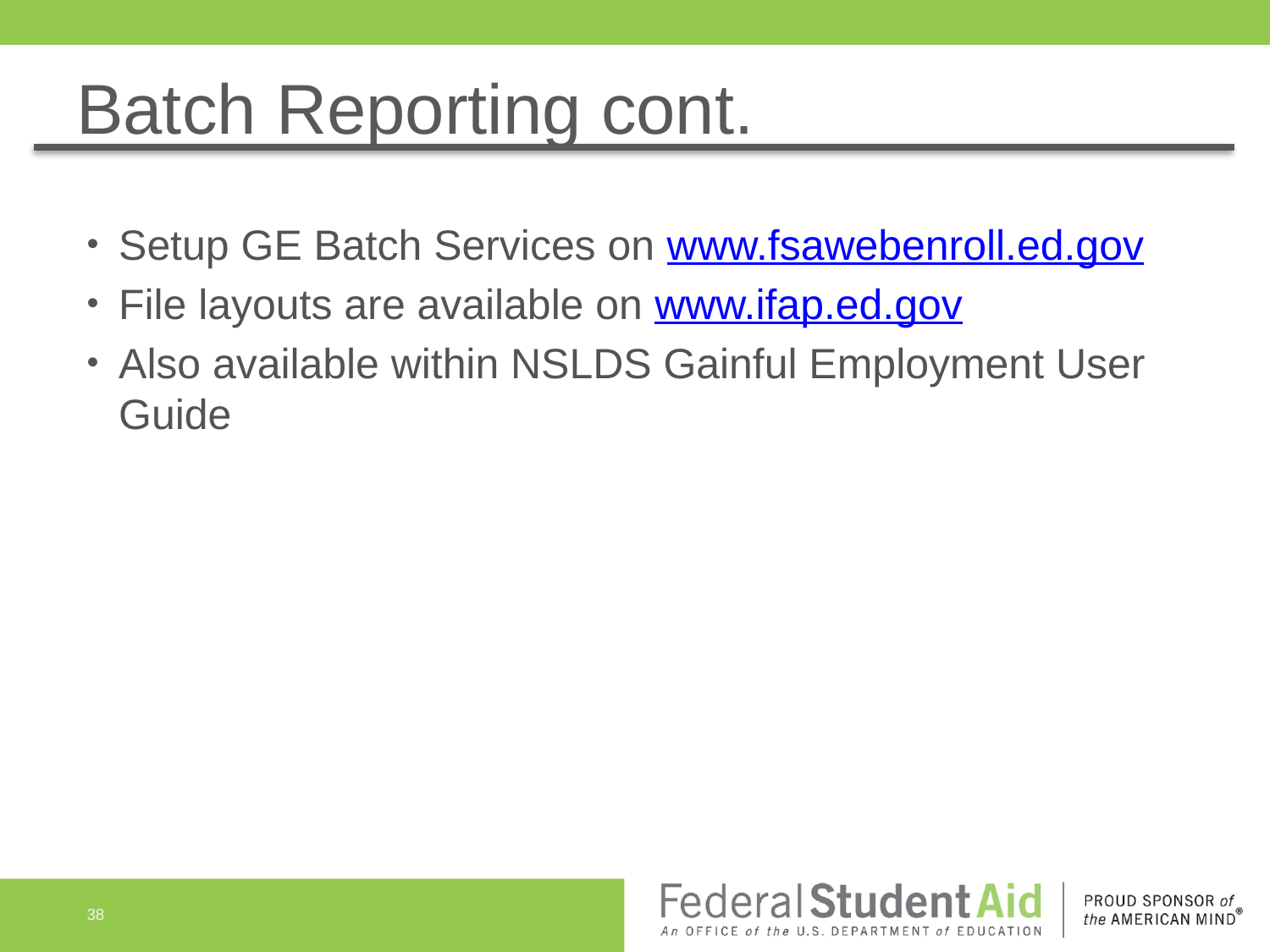

# Batch Reporting cont.
Setup GE Batch Services on www.fsawebenroll.ed.gov
File layouts are available on www.ifap.ed.gov
Also available within NSLDS Gainful Employment User Guide
38